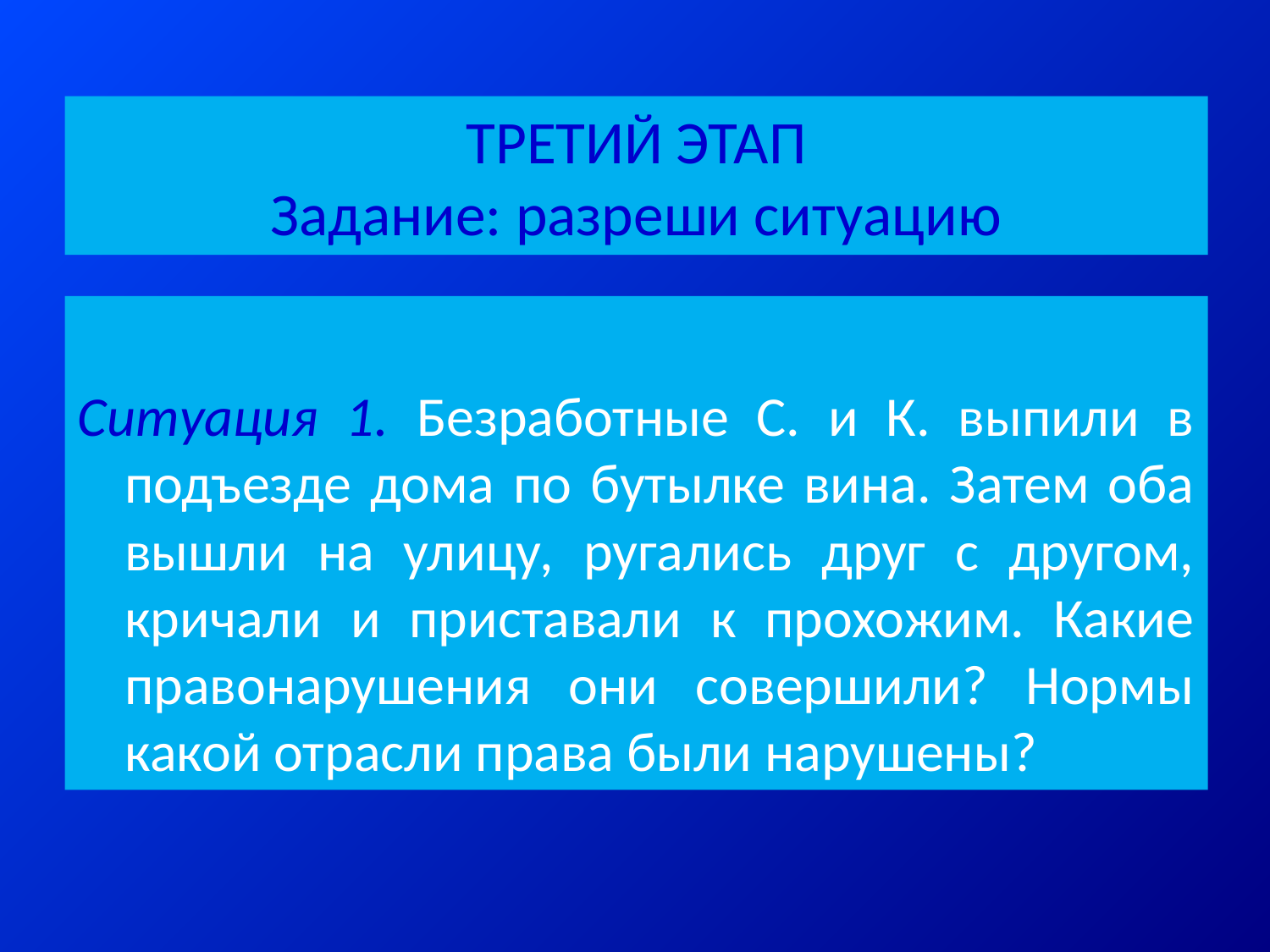

# ТРЕТИЙ ЭТАП Задание: разреши ситуацию

Ситуация 1. Безработные С. и К. выпили в подъезде дома по бутылке вина. Затем оба вышли на улицу, ругались друг с другом, кричали и приставали к прохожим. Какие правонарушения они совершили? Нормы какой отрасли права были нарушены?